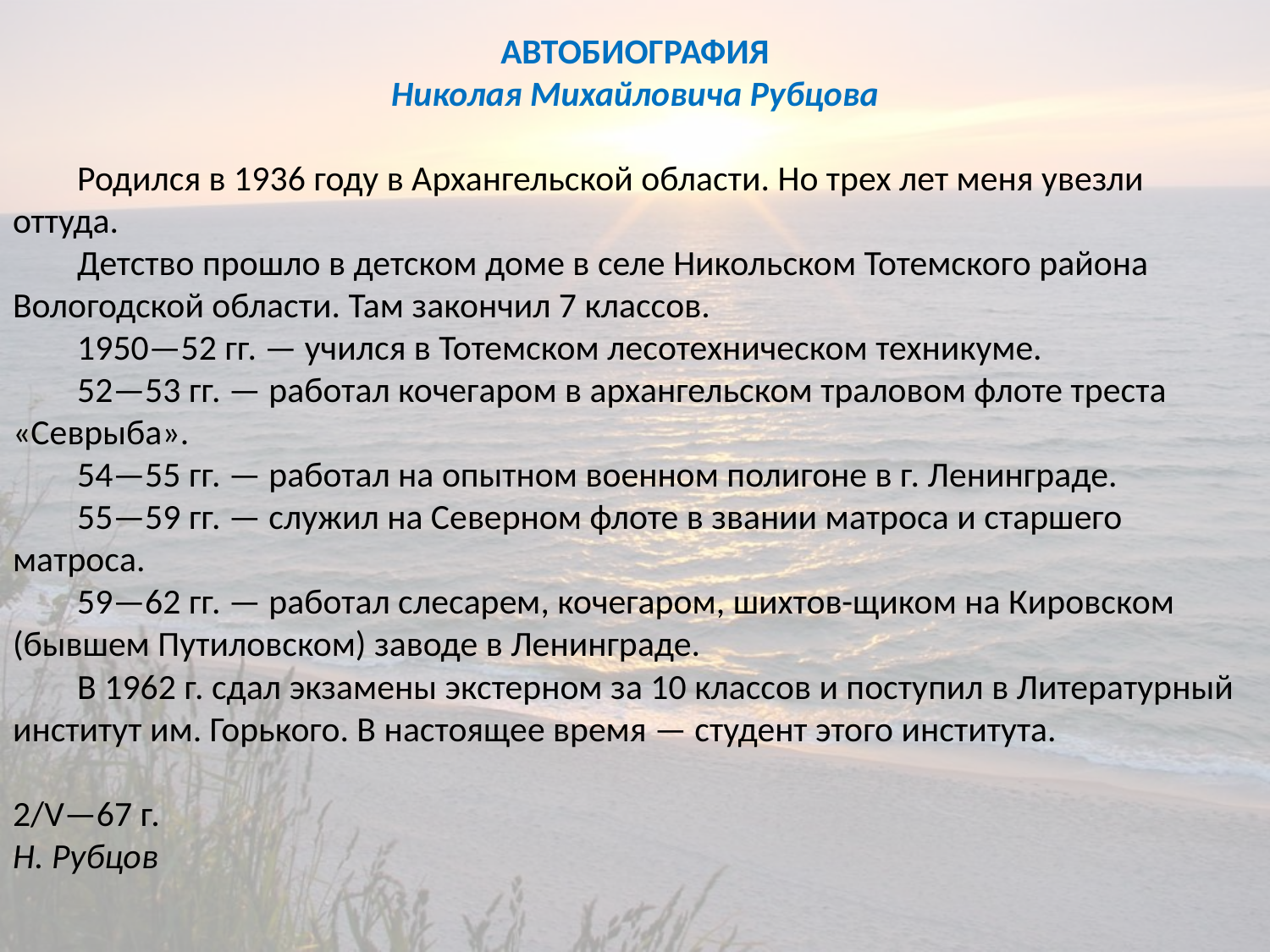

АВТОБИОГРАФИЯ
Николая Михайловича Рубцова

        Родился в 1936 году в Архангельской области. Но трех лет меня увезли оттуда.
        Детство прошло в детском доме в селе Никольском Тотемского района Вологодской области. Там закончил 7 классов.
        1950—52 гг. — учился в Тотемском лесотехническом техникуме.
        52—53 гг. — работал кочегаром в архангельском траловом флоте треста «Севрыба».
        54—55 гг. — работал на опытном военном полигоне в г. Ленинграде.
        55—59 гг. — служил на Северном флоте в звании матроса и старшего матроса.
        59—62 гг. — работал слесарем, кочегаром, шихтов-щиком на Кировском (бывшем Путиловском) заводе в Ленинграде.
        В 1962 г. сдал экзамены экстерном за 10 классов и поступил в Литературный институт им. Горького. В настоящее время — студент этого института.

2/V—67 г.
Н. Рубцов